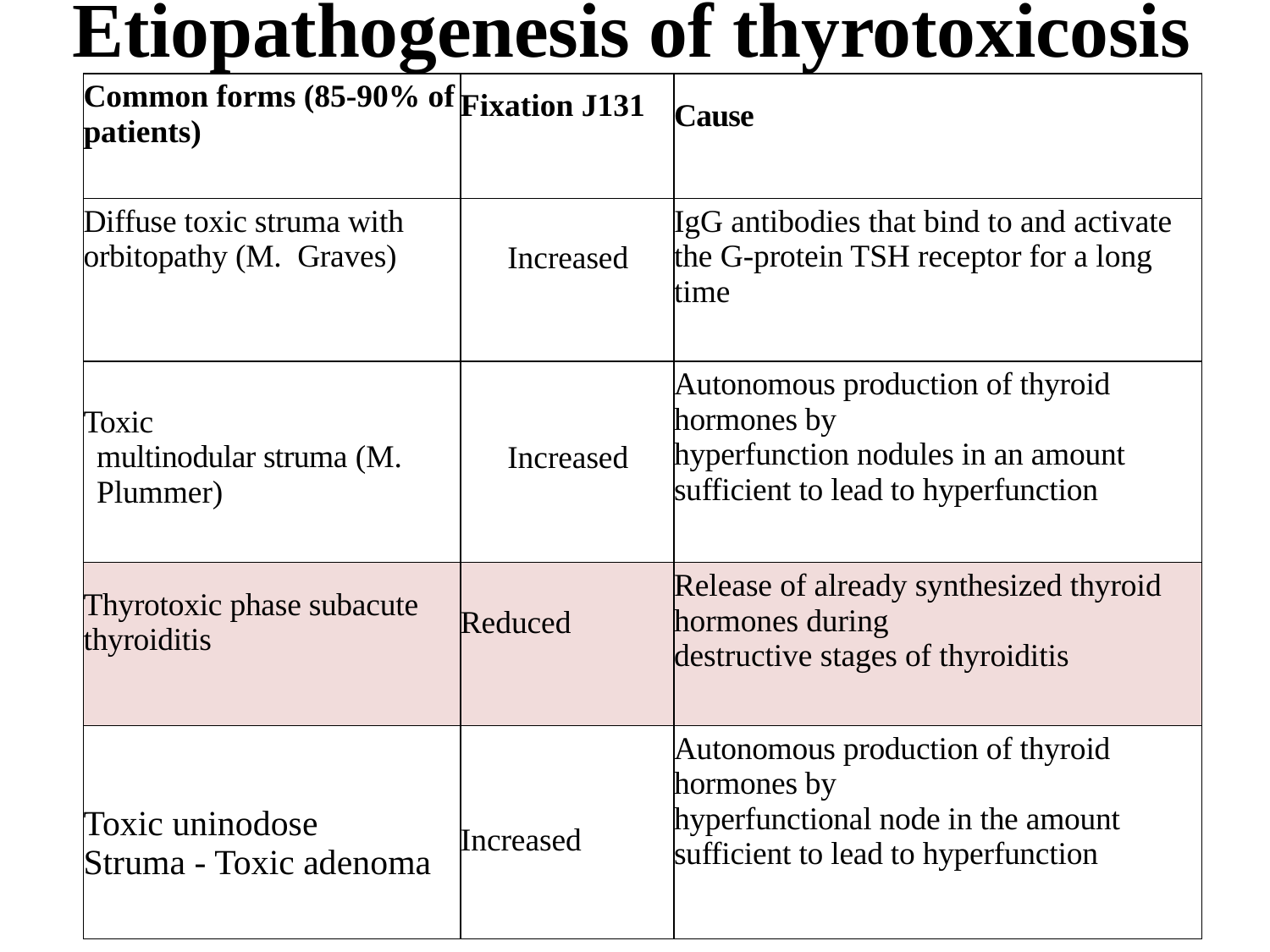

# Etiopathogenesis of thyrotoxicosis

| Common forms (85-90% of patients) | Fixation J131 | Cause |
| --- | --- | --- |
| Diffuse toxic struma with orbitopathy (M. Graves) | Increased | IgG antibodies that bind to and activate the G-protein TSH receptor for a long time |
| Toxic multinodular struma (M. Plummer) | Increased | Autonomous production of thyroid hormones by hyperfunction nodules in an amount sufficient to lead to hyperfunction |
| Thyrotoxic phase subacute thyroiditis | Reduced | Release of already synthesized thyroid hormones during destructive stages of thyroiditis |
| Toxic uninodose Struma - Toxic adenoma | Increased | Autonomous production of thyroid hormones by hyperfunctional node in the amount sufficient to lead to hyperfunction |